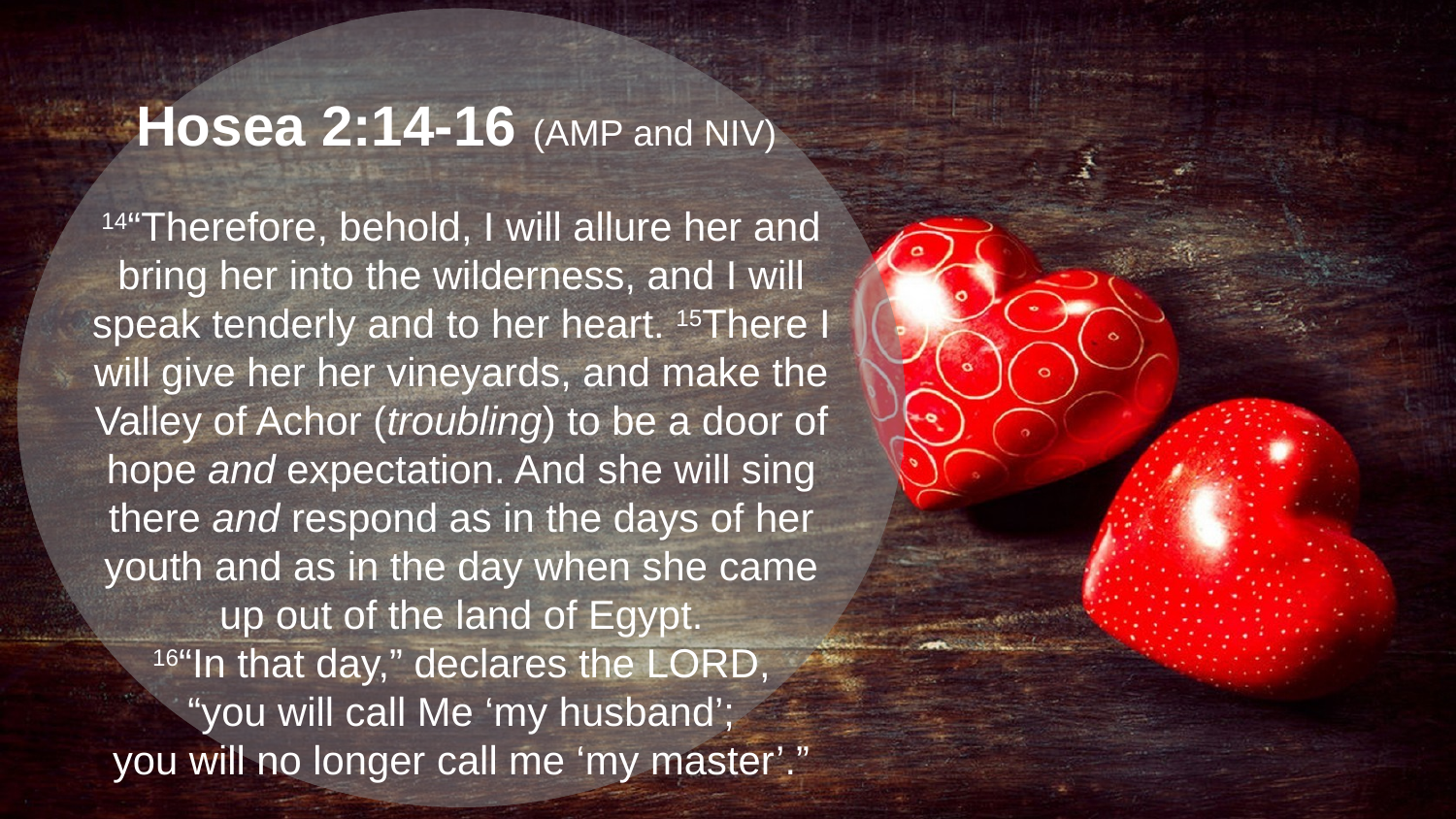

Hosea 2:14-16 (AMP and NIV)

14“Therefore, behold, I will allure her and bring her into the wilderness, and I will speak tenderly and to her heart. 15There I will give her her vineyards, and make the Valley of Achor (troubling) to be a door of hope and expectation. And she will sing there and respond as in the days of her youth and as in the day when she came up out of the land of Egypt.
16“In that day,” declares the Lord,
“you will call Me ‘my husband’;
you will no longer call me ‘my master’.”